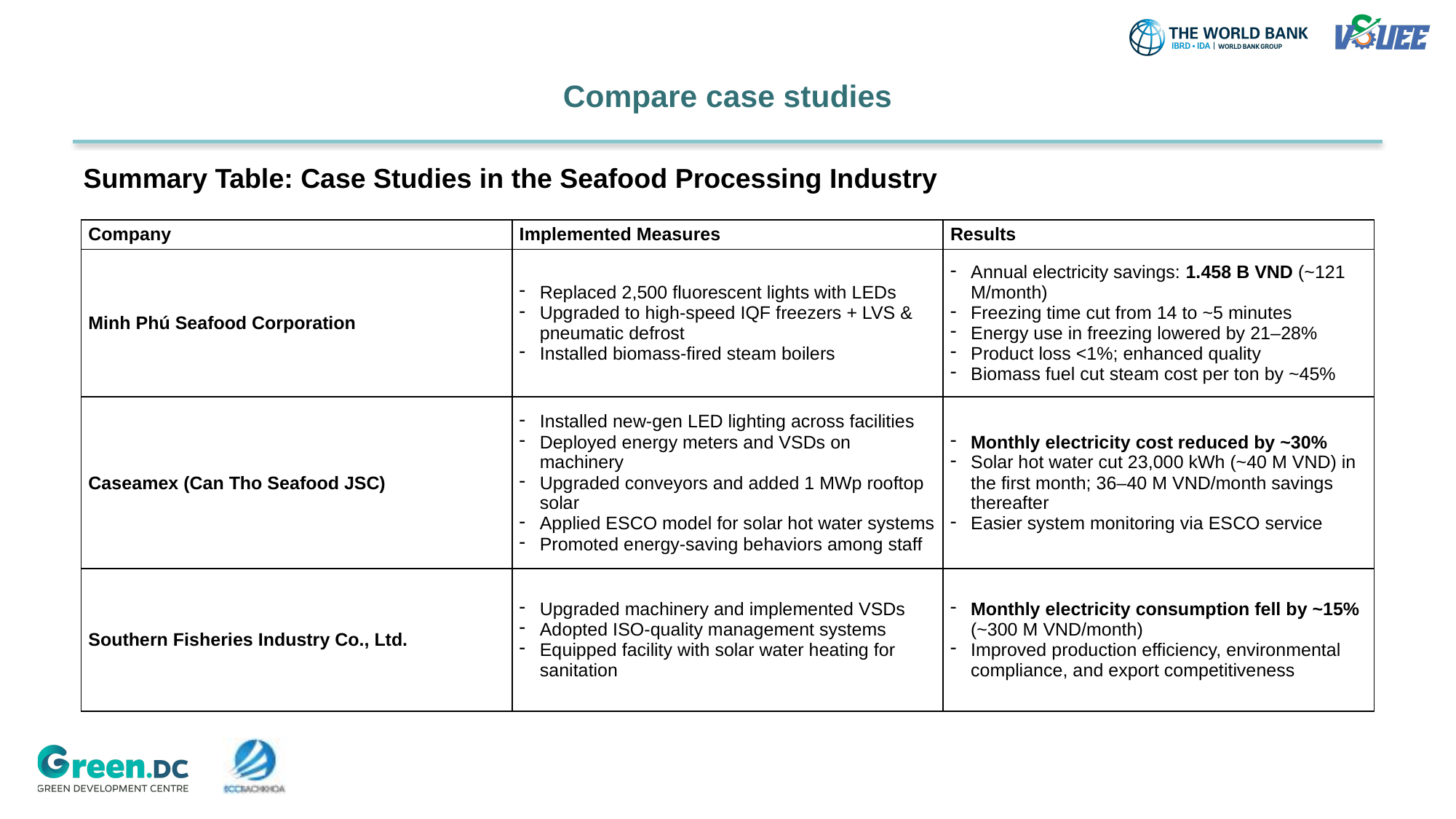

# Compare case studies
Summary Table: Case Studies in the Seafood Processing Industry
| Company | Implemented Measures | Results |
| --- | --- | --- |
| Minh Phú Seafood Corporation | Replaced 2,500 fluorescent lights with LEDs Upgraded to high-speed IQF freezers + LVS & pneumatic defrost Installed biomass-fired steam boilers | Annual electricity savings: 1.458 B VND (~121 M/month) Freezing time cut from 14 to ~5 minutes Energy use in freezing lowered by 21–28% Product loss <1%; enhanced quality Biomass fuel cut steam cost per ton by ~45% |
| Caseamex (Can Tho Seafood JSC) | Installed new-gen LED lighting across facilities Deployed energy meters and VSDs on machinery Upgraded conveyors and added 1 MWp rooftop solar Applied ESCO model for solar hot water systems Promoted energy-saving behaviors among staff | Monthly electricity cost reduced by ~30% Solar hot water cut 23,000 kWh (~40 M VND) in the first month; 36–40 M VND/month savings thereafter Easier system monitoring via ESCO service |
| Southern Fisheries Industry Co., Ltd. | Upgraded machinery and implemented VSDs Adopted ISO-quality management systems Equipped facility with solar water heating for sanitation | Monthly electricity consumption fell by ~15% (~300 M VND/month) Improved production efficiency, environmental compliance, and export competitiveness |